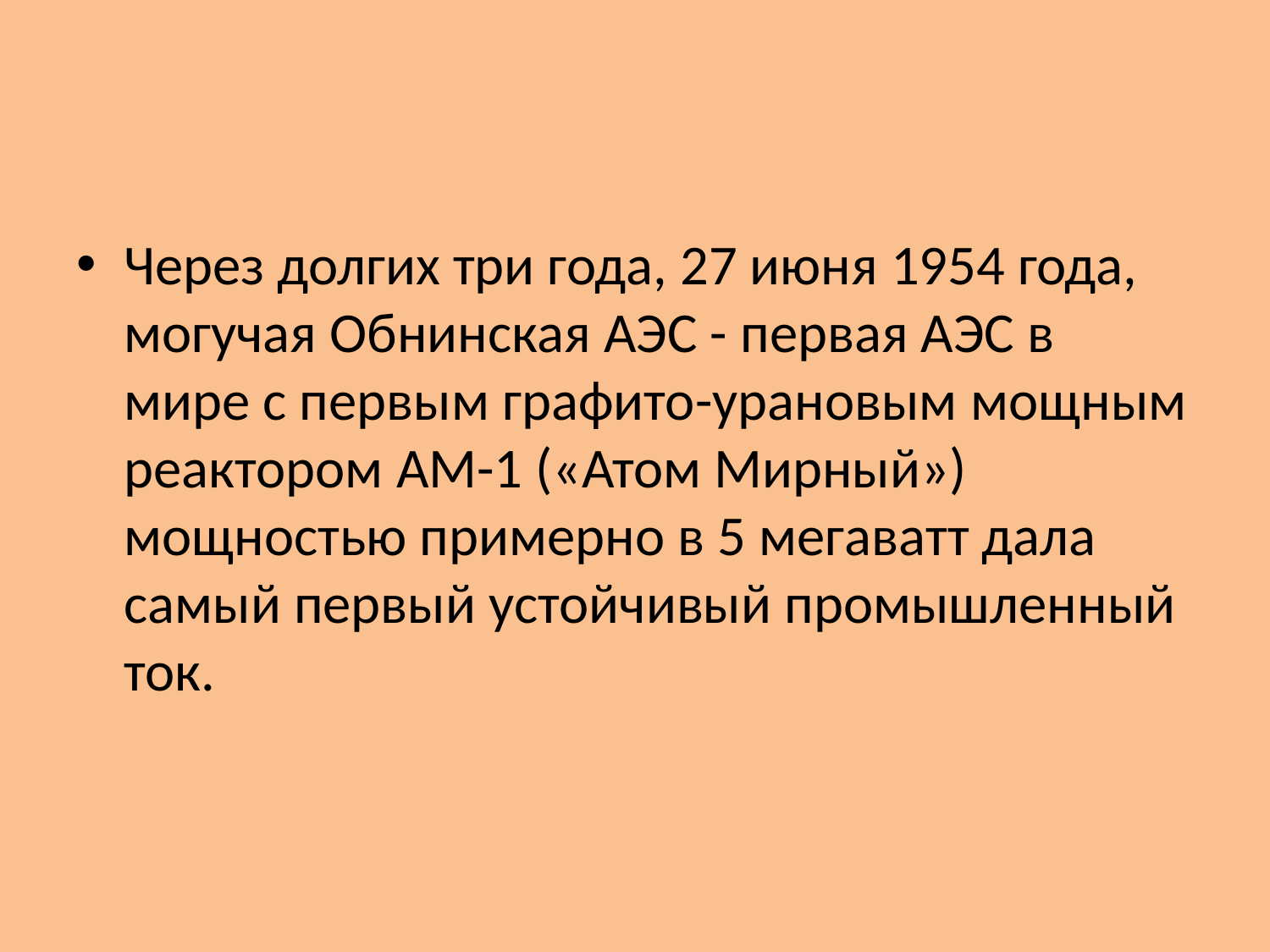

#
Через долгих три года, 27 июня 1954 года, могучая Обнинская АЭС - первая АЭС в мире с первым графито-урановым мощным реактором АМ-1 («Атом Мирный») мощностью примерно в 5 мегаватт дала самый первый устойчивый промышленный ток.